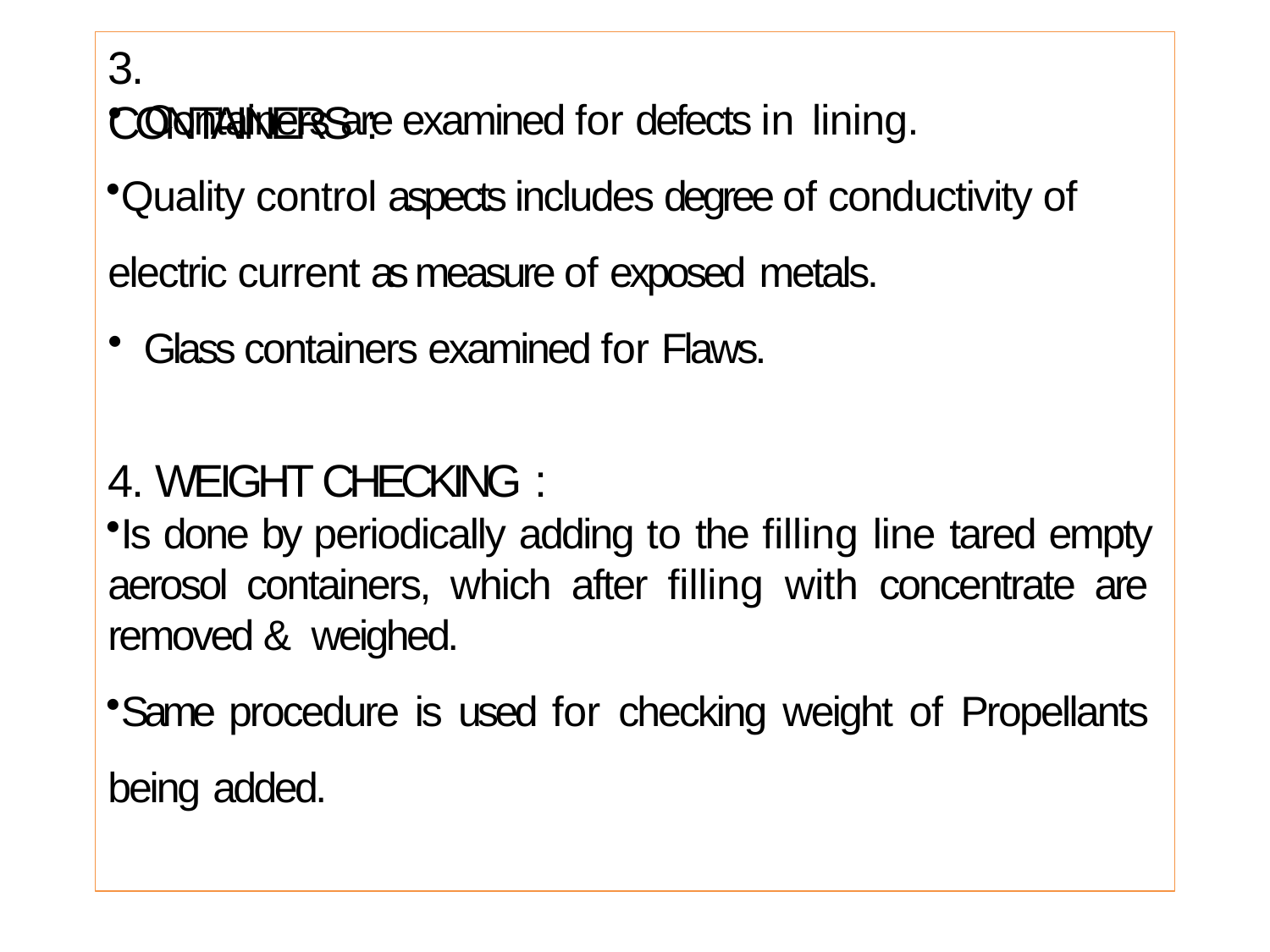

# 3. CONTAINERS :
Containers are examined for defects in lining.
Quality control aspects includes degree of conductivity of  electric current as measure of exposed metals.
Glass containers examined for Flaws.

4. WEIGHT CHECKING :
Is done by periodically adding to the filling line tared empty  aerosol containers, which after filling with concentrate are  removed & weighed.
Same procedure is used for checking weight of Propellants  being added.